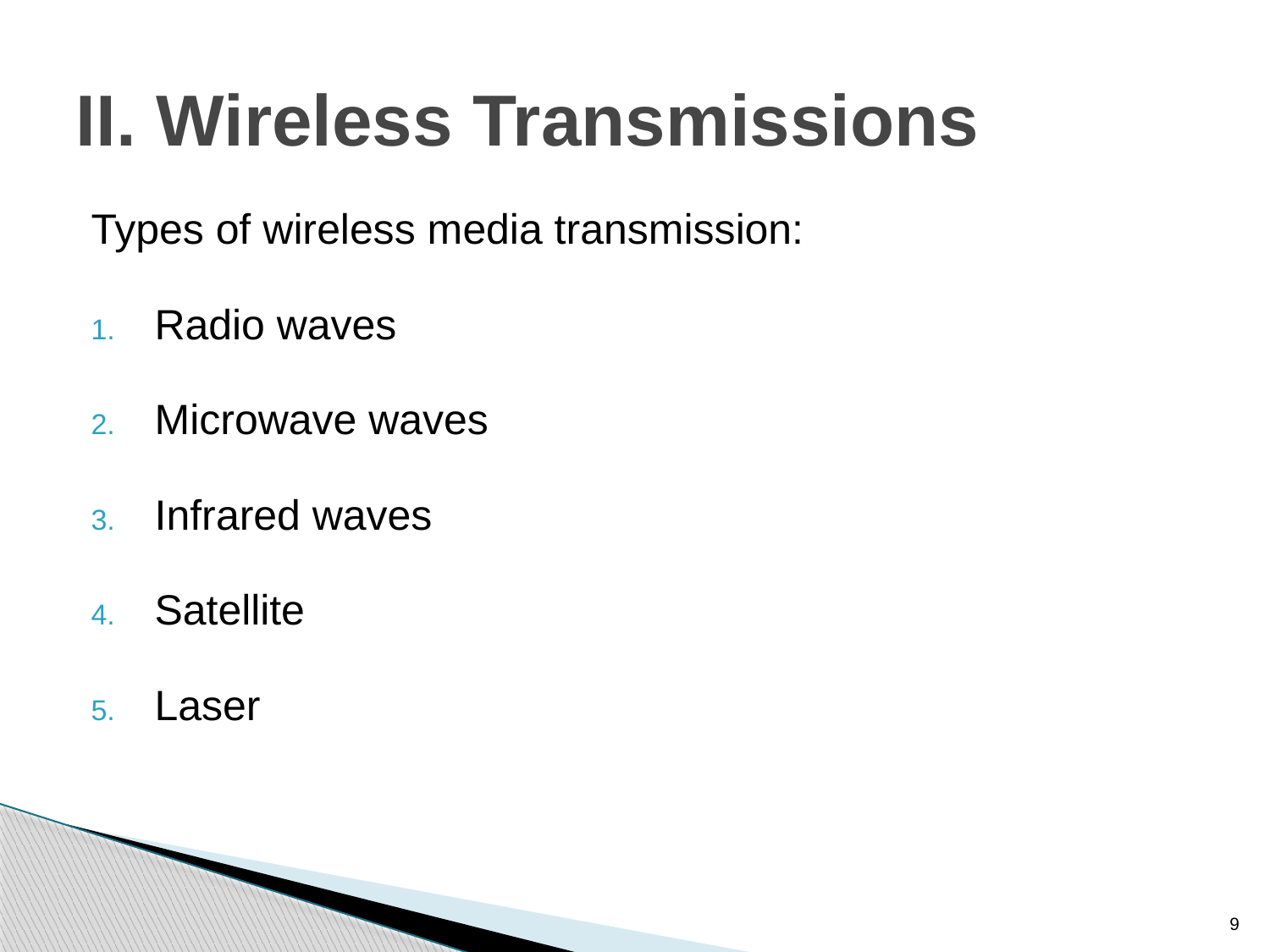

# II. Wireless Transmissions
Types of wireless media transmission:

Radio waves

Microwave waves

Infrared waves

Satellite

Laser
9